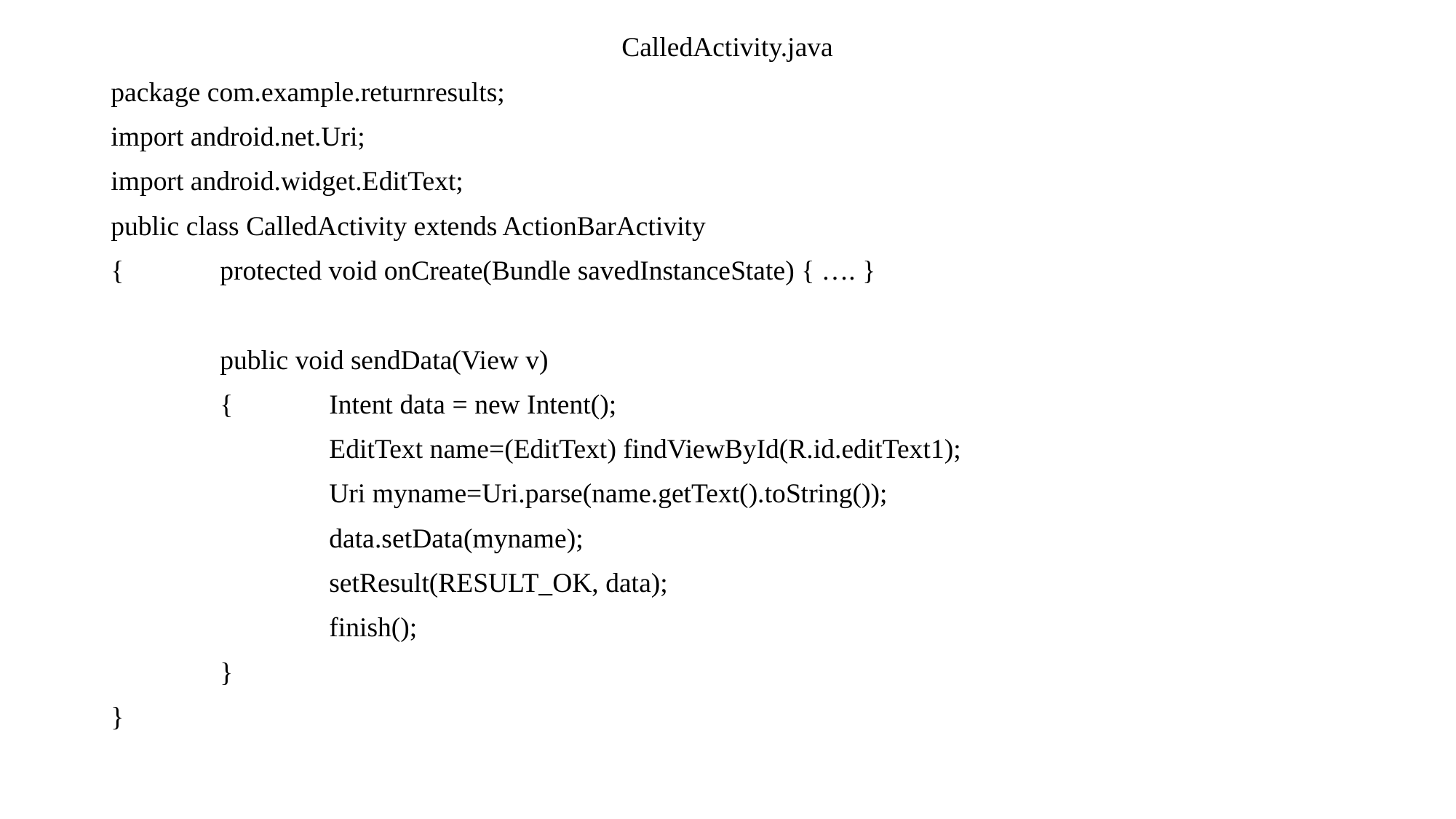

CalledActivity.java
package com.example.returnresults;
import android.net.Uri;
import android.widget.EditText;
public class CalledActivity extends ActionBarActivity
{	protected void onCreate(Bundle savedInstanceState) { …. }

	public void sendData(View v)
	{	Intent data = new Intent();
		EditText name=(EditText) findViewById(R.id.editText1);
		Uri myname=Uri.parse(name.getText().toString());
		data.setData(myname);
		setResult(RESULT_OK, data);
		finish();
	}
}